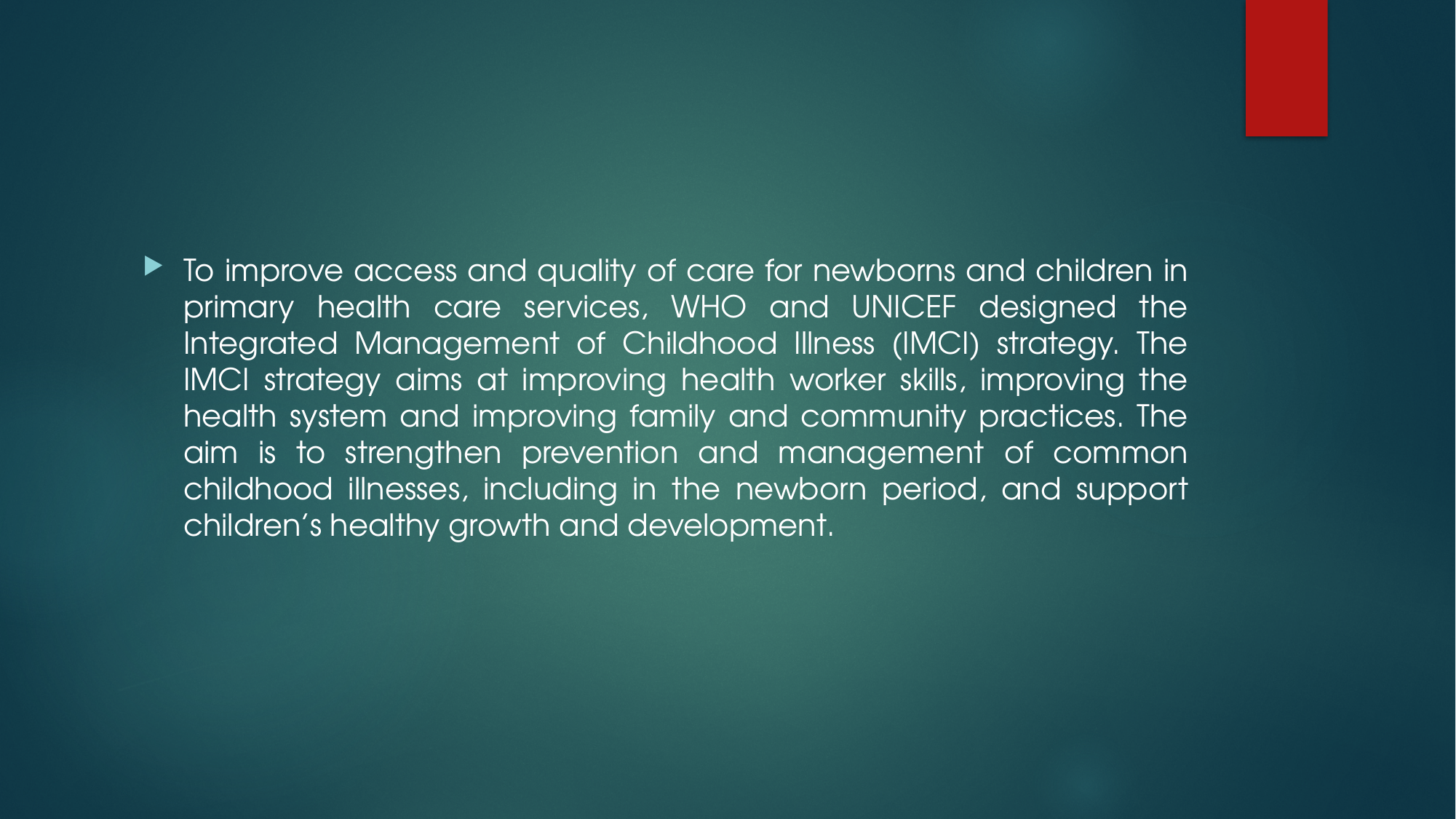

To improve access and quality of care for newborns and children in primary health care services, WHO and UNICEF designed the Integrated Management of Childhood Illness (IMCI) strategy. The IMCI strategy aims at improving health worker skills, improving the health system and improving family and community practices. The aim is to strengthen prevention and management of common childhood illnesses, including in the newborn period, and support children’s healthy growth and development.